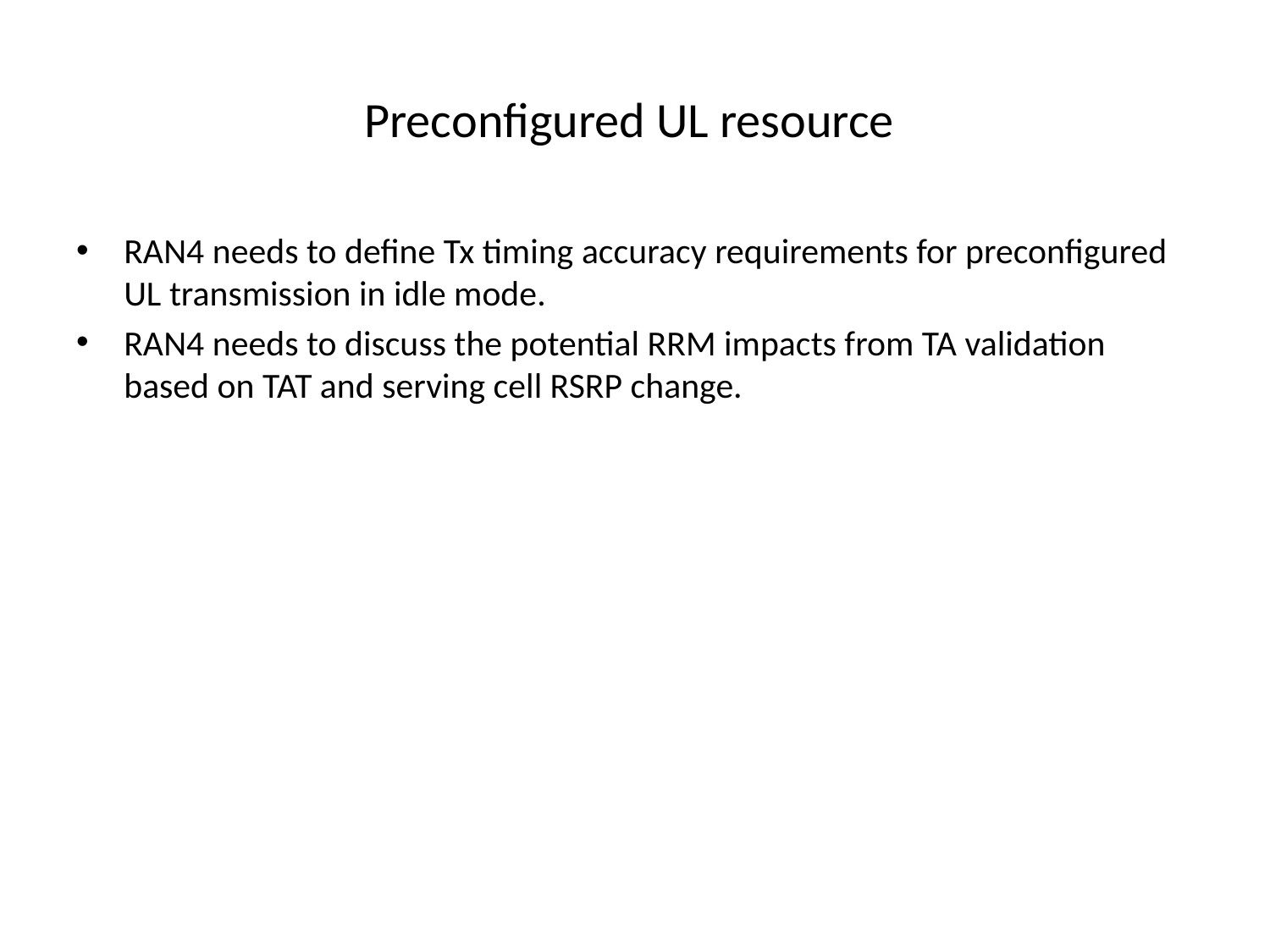

# Preconfigured UL resource
RAN4 needs to define Tx timing accuracy requirements for preconfigured UL transmission in idle mode.
RAN4 needs to discuss the potential RRM impacts from TA validation based on TAT and serving cell RSRP change.